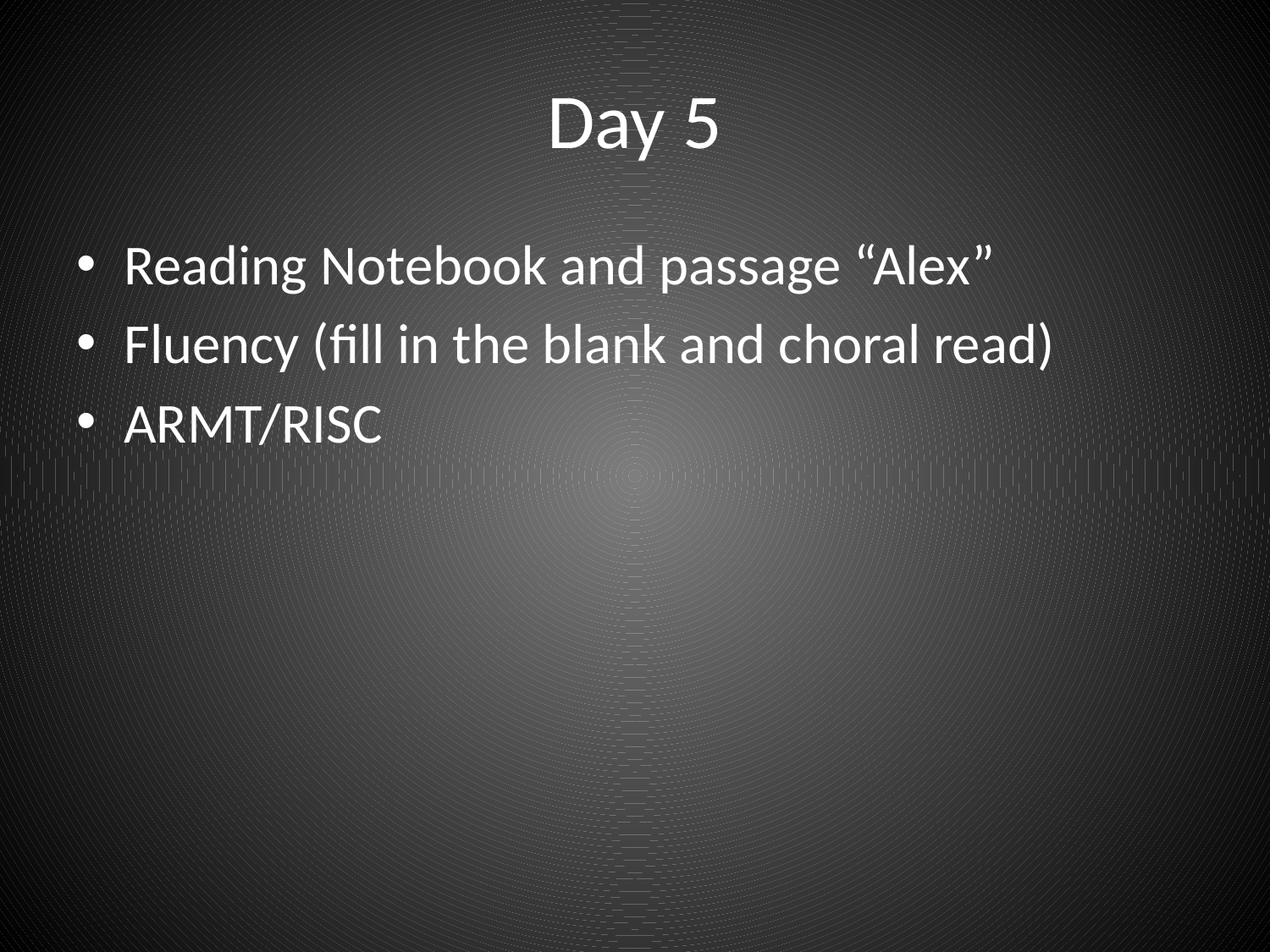

# Day 5
Reading Notebook and passage “Alex”
Fluency (fill in the blank and choral read)
ARMT/RISC